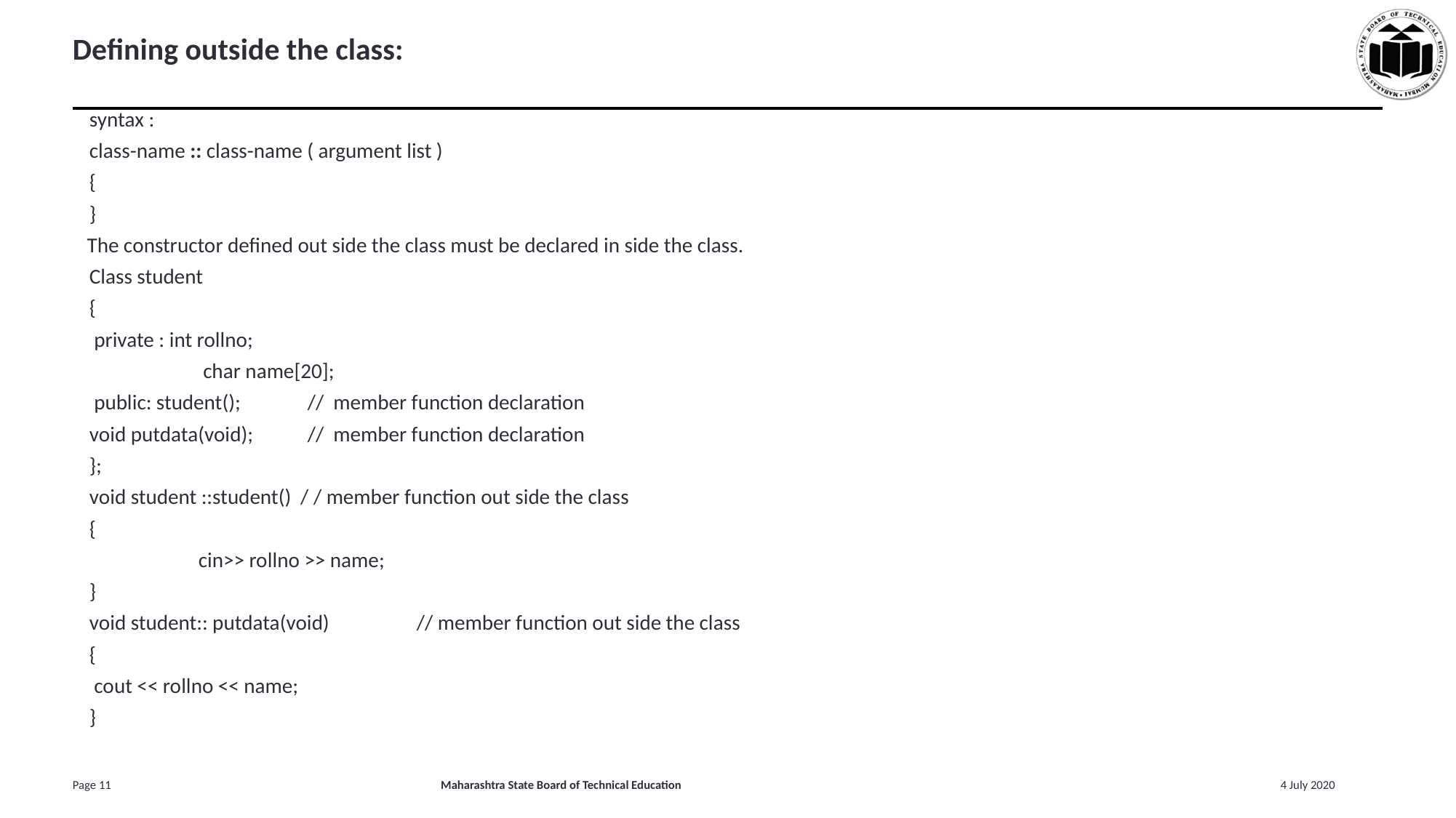

# Defining outside the class:
syntax :
class-name :: class-name ( argument list )
{
}
   The constructor defined out side the class must be declared in side the class.
Class student
{
 private : int rollno;
	 char name[20];
 public: student();	//  member function declaration
void putdata(void);	//  member function declaration
};
void student ::student()  / / member function out side the class
{
	cin>> rollno >> name;
}
void student:: putdata(void)	// member function out side the class
{
 cout << rollno << name;
}